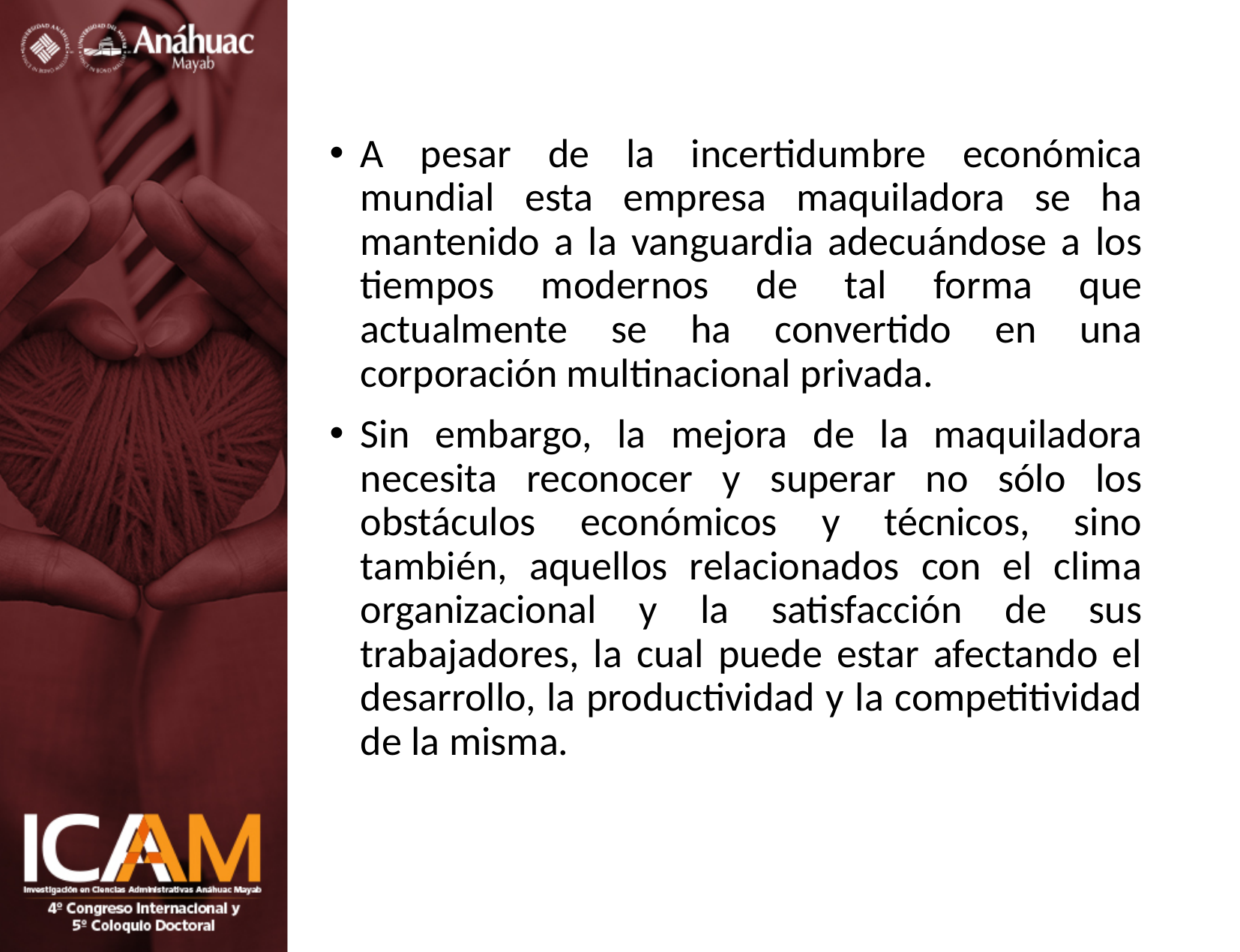

A pesar de la incertidumbre económica mundial esta empresa maquiladora se ha mantenido a la vanguardia adecuándose a los tiempos modernos de tal forma que actualmente se ha convertido en una corporación multinacional privada.
Sin embargo, la mejora de la maquiladora necesita reconocer y superar no sólo los obstáculos económicos y técnicos, sino también, aquellos relacionados con el clima organizacional y la satisfacción de sus trabajadores, la cual puede estar afectando el desarrollo, la productividad y la competitividad de la misma.